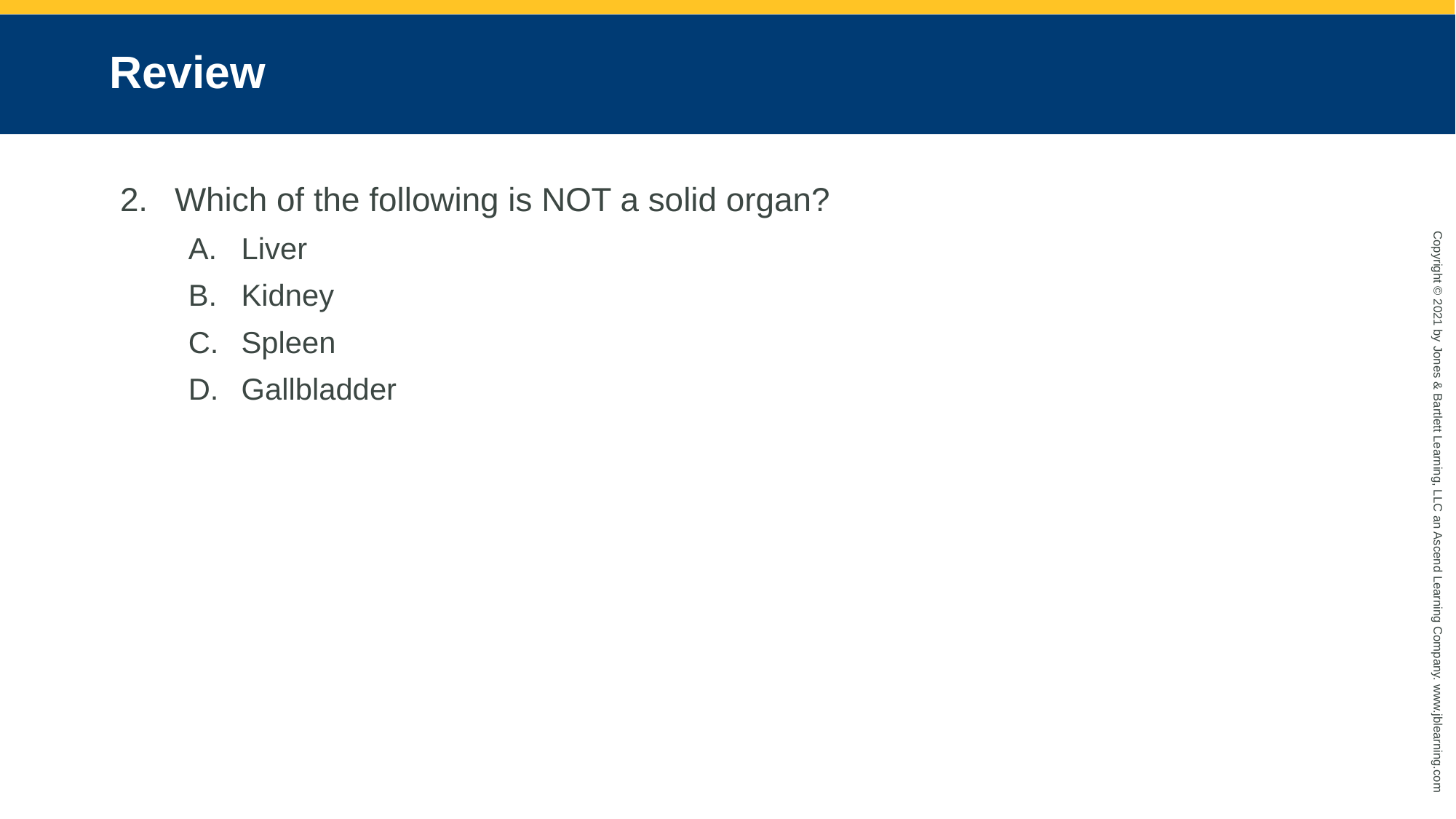

# Review
Which of the following is NOT a solid organ?
Liver
Kidney
Spleen
Gallbladder